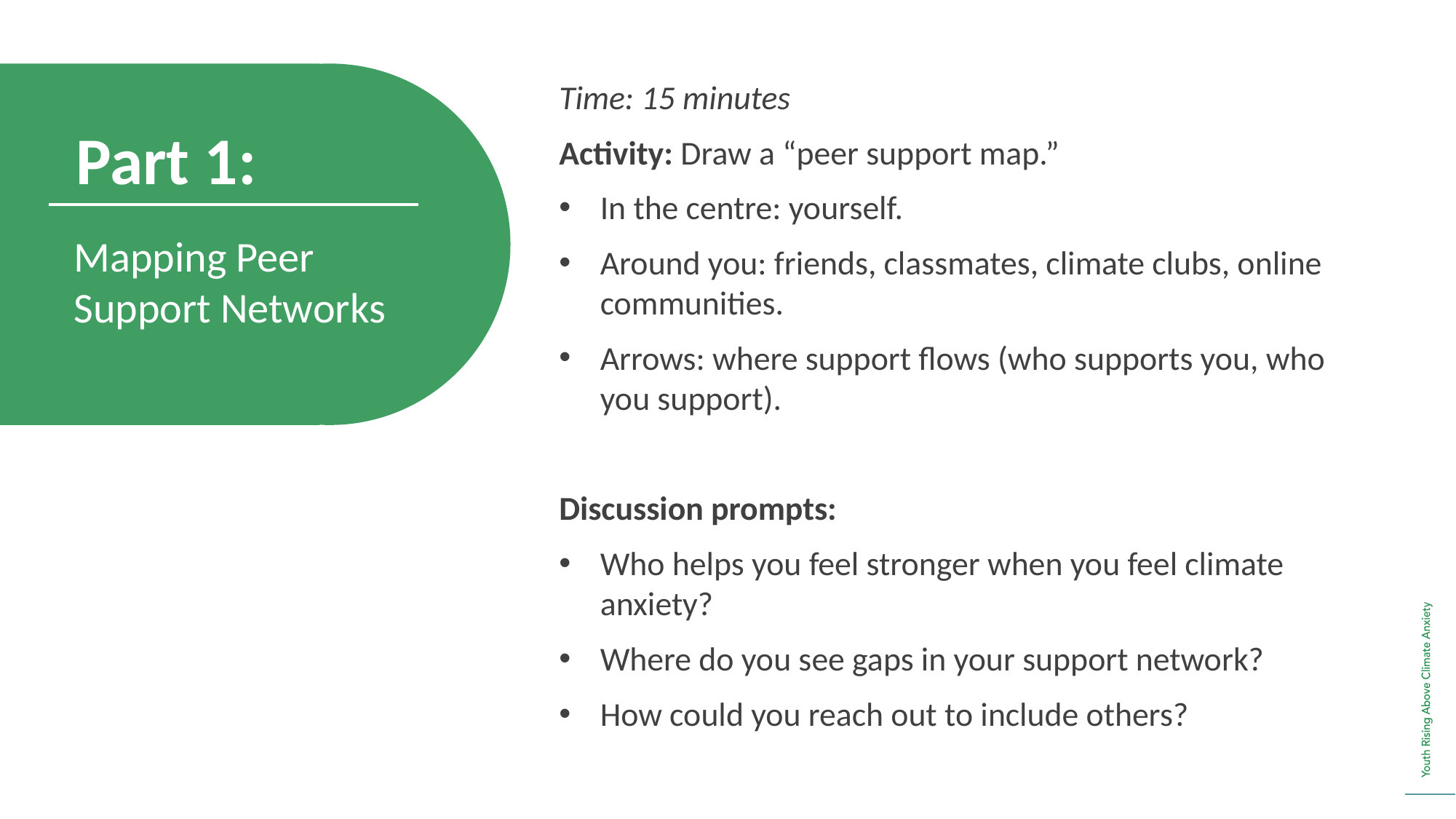

Time: 15 minutes
Activity: Draw a “peer support map.”
In the centre: yourself.
Around you: friends, classmates, climate clubs, online communities.
Arrows: where support flows (who supports you, who you support).

Discussion prompts:
Who helps you feel stronger when you feel climate anxiety?
Where do you see gaps in your support network?
How could you reach out to include others?
Part 1:
Mapping Peer Support Networks